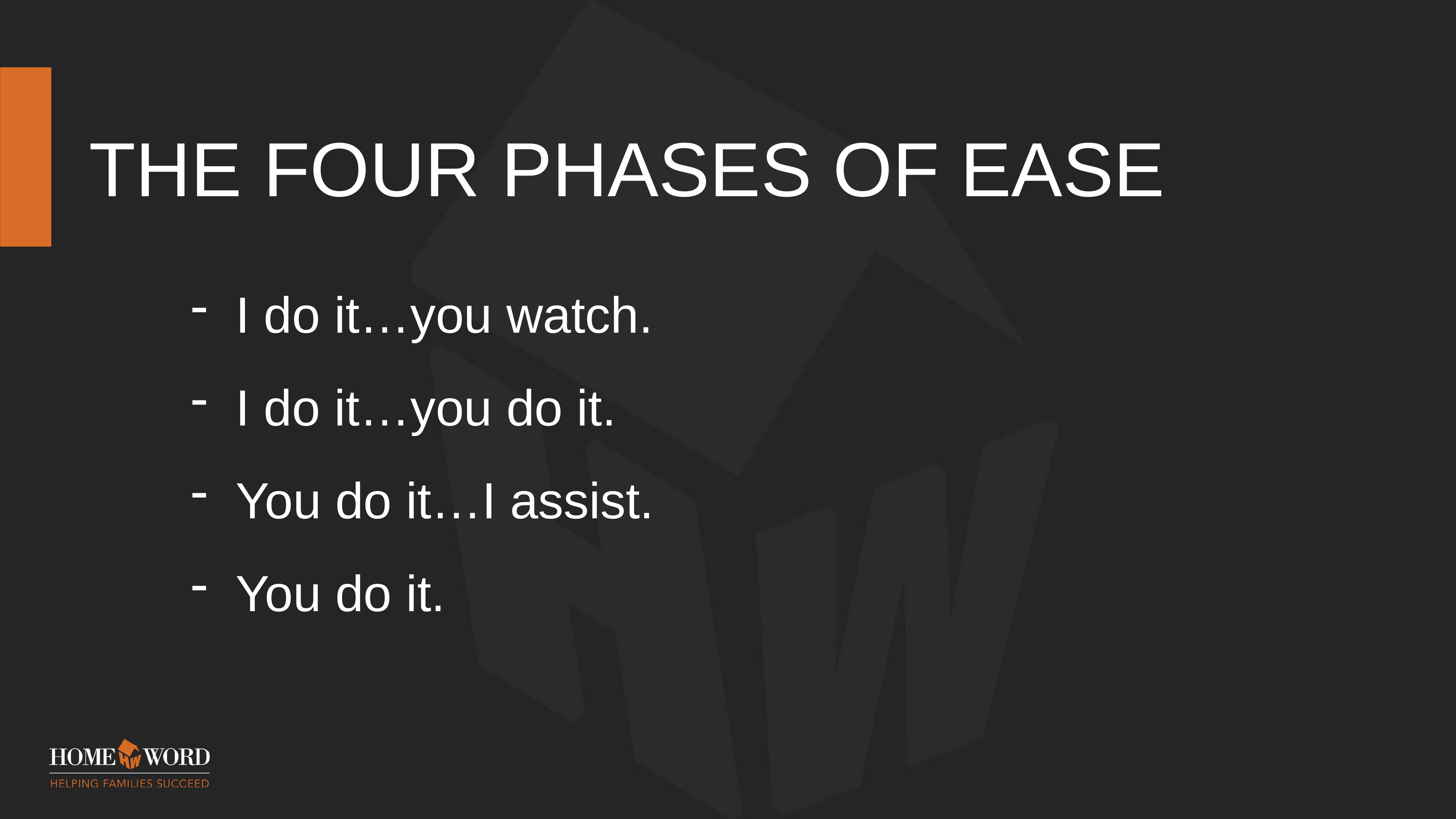

# The Four Phases of Ease
I do it…you watch.
I do it…you do it.
You do it…I assist.
You do it.